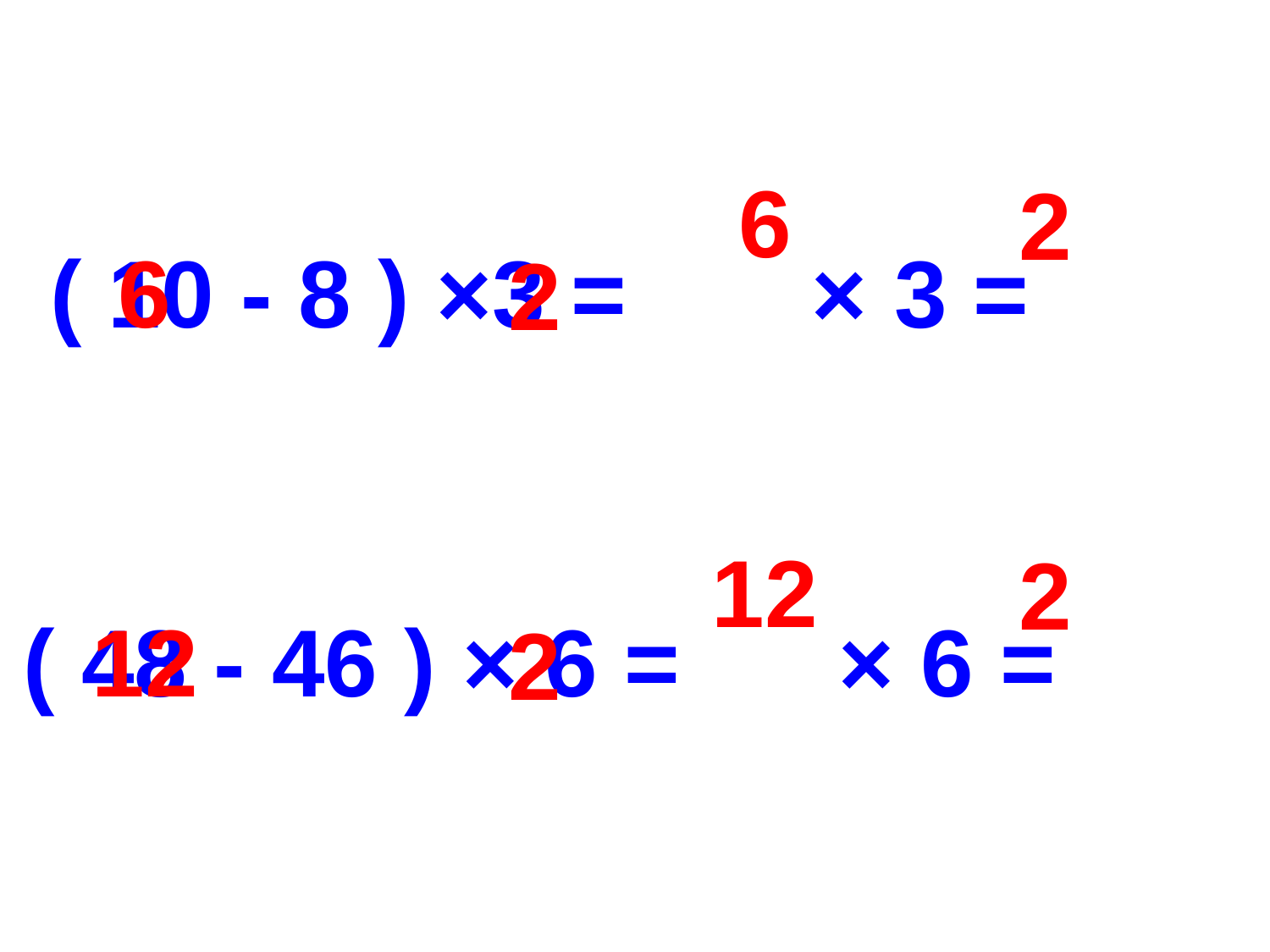

6
2
( 10 - 8 ) ×3 =       × 3 =
6
2
12
2
( 48 - 46 ) × 6 =      × 6 =
12
2